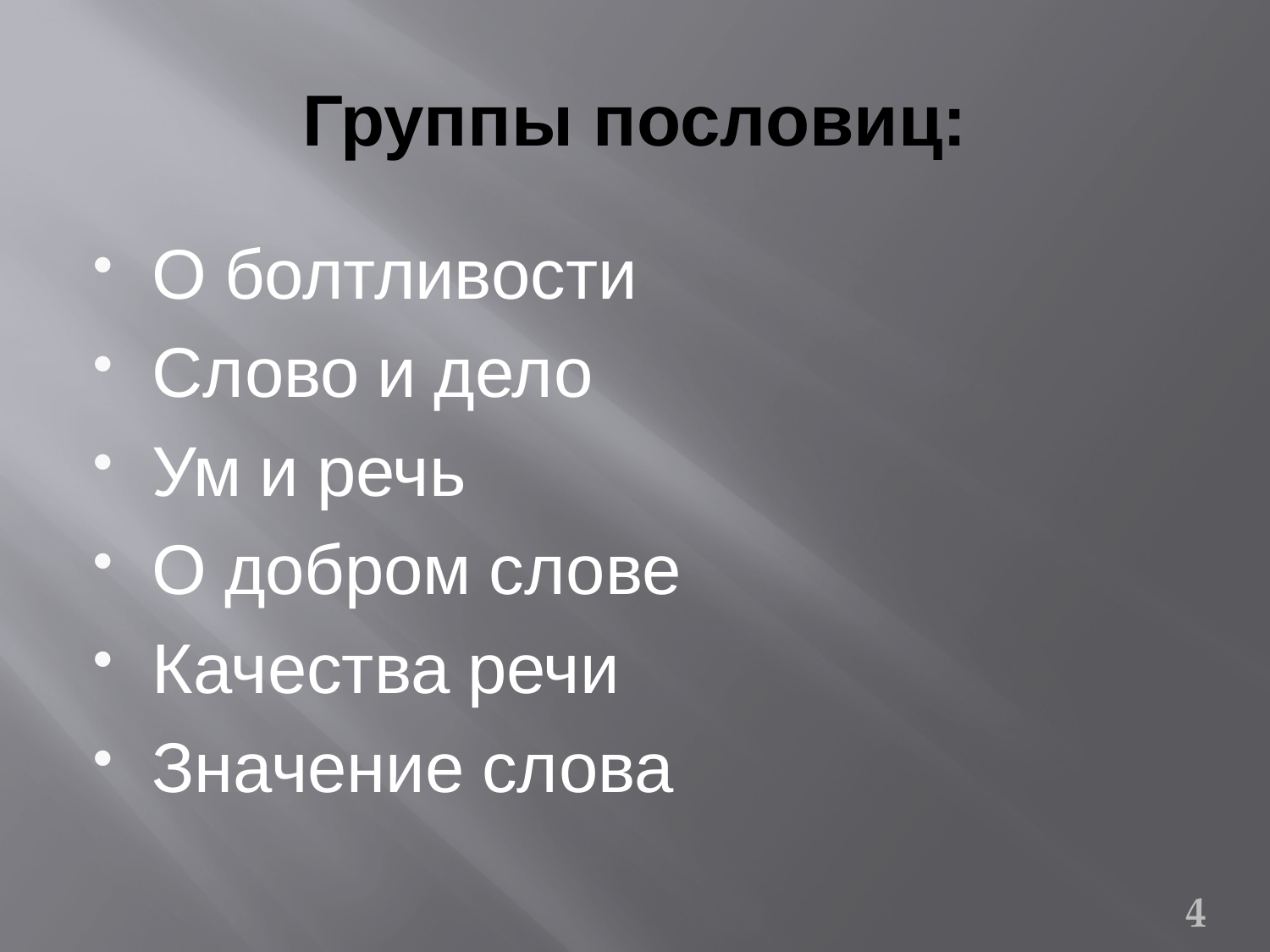

# Группы пословиц:
О болтливости
Слово и дело
Ум и речь
О добром слове
Качества речи
Значение слова

4